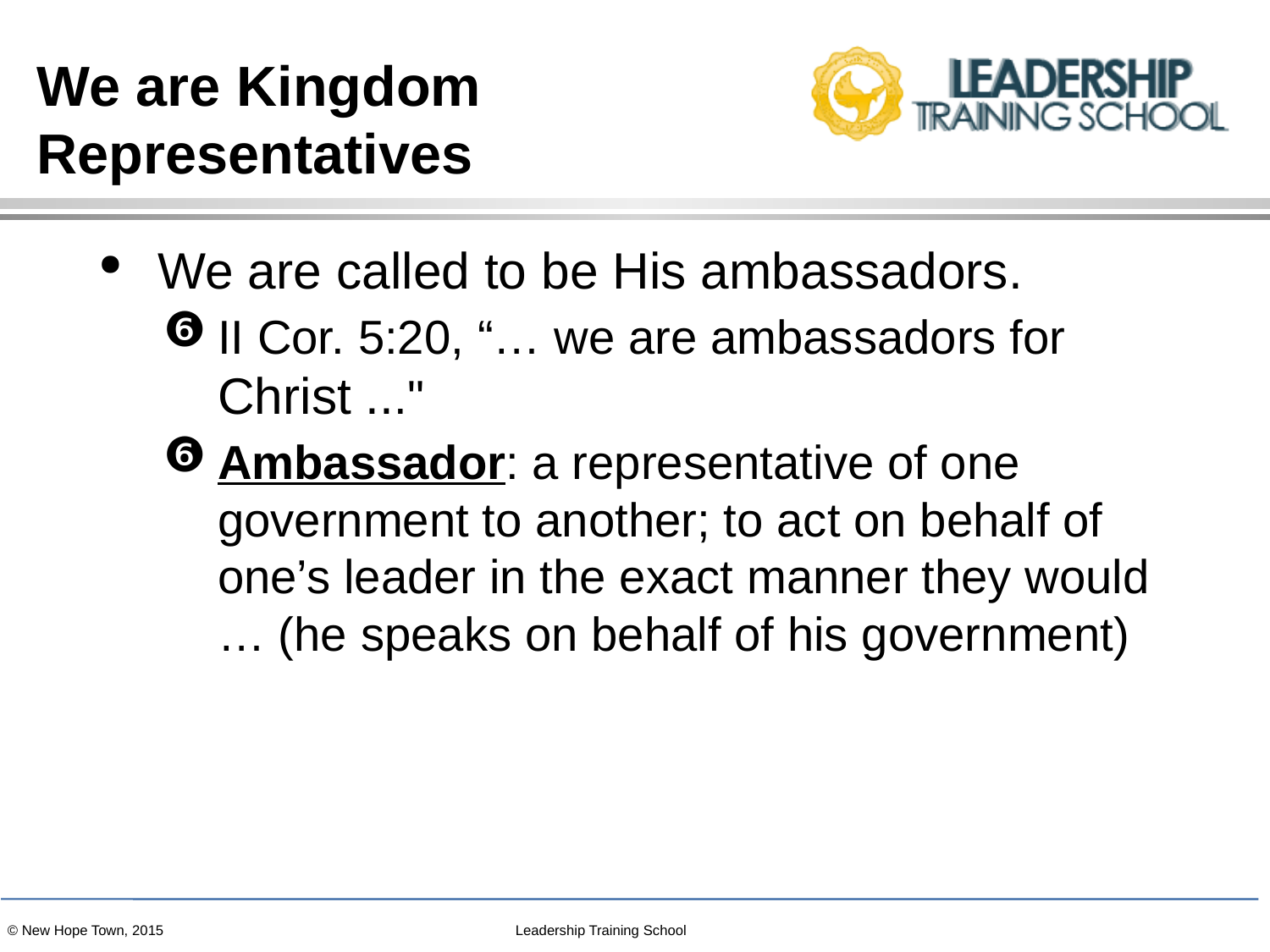

# We are Kingdom Representatives
We are called to be His ambassadors.
II Cor. 5:20, “… we are ambassadors for Christ ..."
Ambassador: a representative of one government to another; to act on behalf of one’s leader in the exact manner they would … (he speaks on behalf of his government)
14